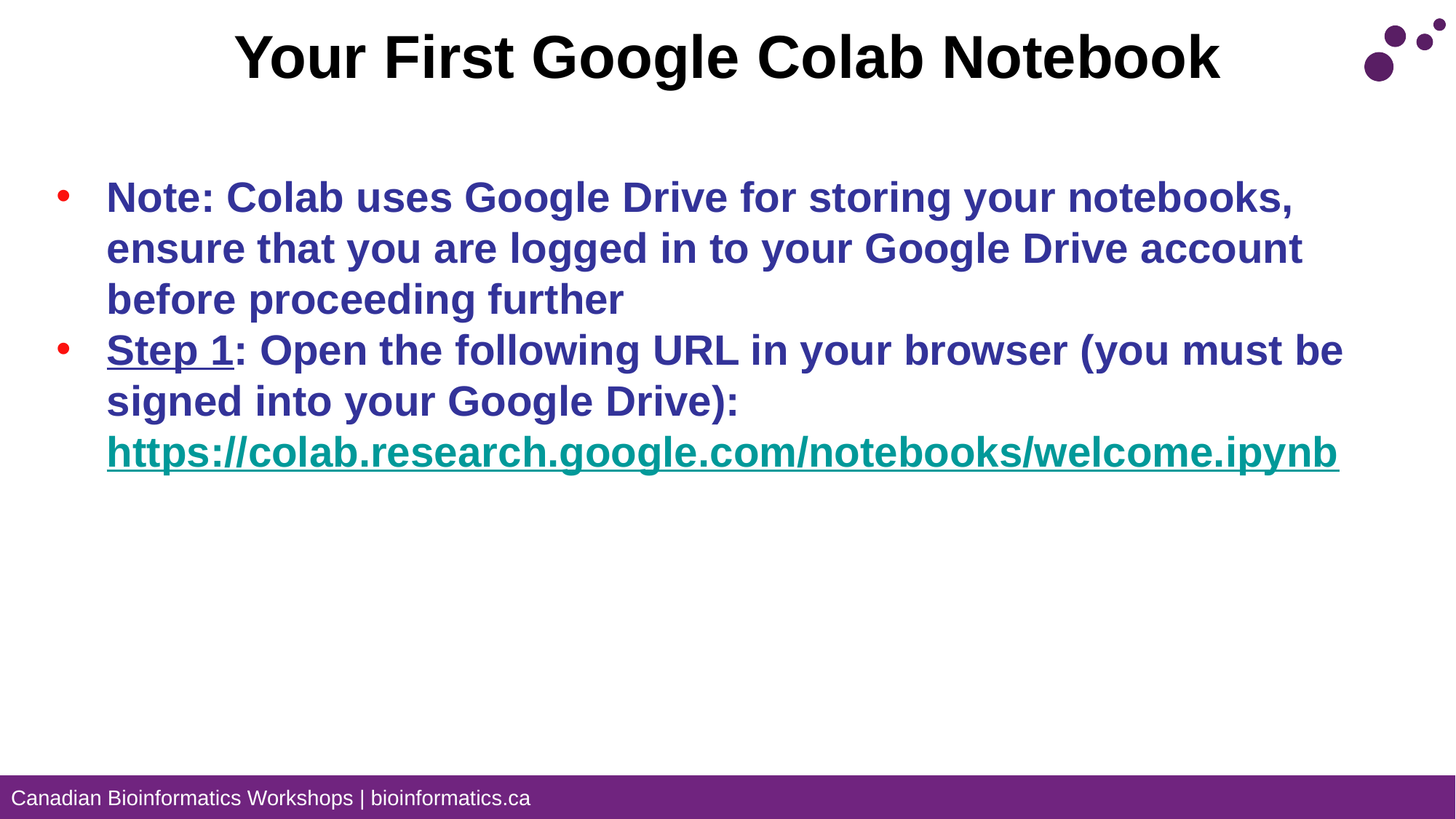

# Your First Google Colab Notebook
Note: Colab uses Google Drive for storing your notebooks, ensure that you are logged in to your Google Drive account before proceeding further
Step 1: Open the following URL in your browser (you must be signed into your Google Drive): https://colab.research.google.com/notebooks/welcome.ipynb